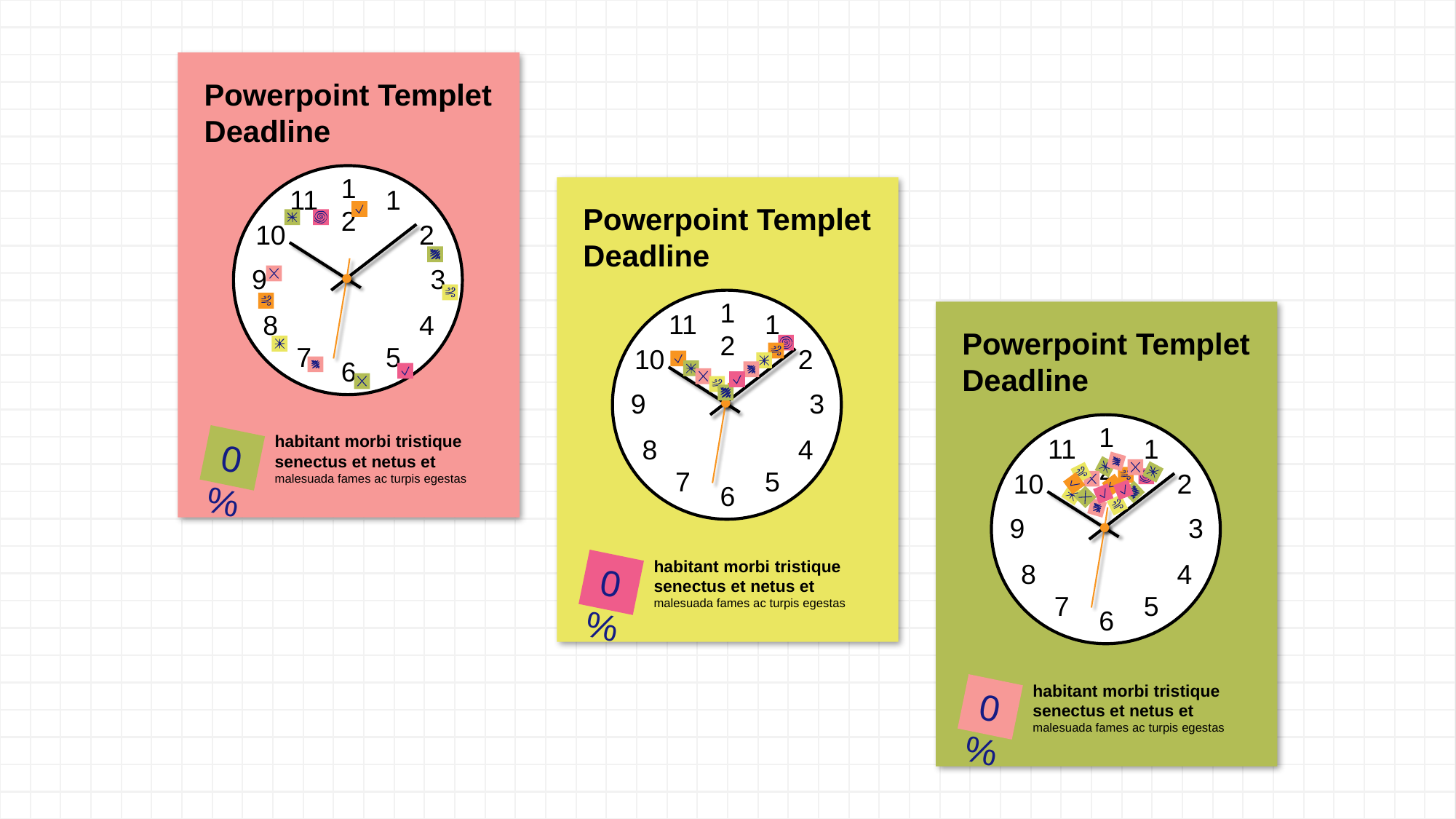

Powerpoint Templet
Deadline

12
11
1
10
2
9
3
8
4
7
5
6

Powerpoint Templet
Deadline

12
11
1
10
2
9
3
8
4
7
5
6

Powerpoint Templet
Deadline

12
11
1
10
2
9
3
8
4
7
5
6
habitant morbi tristique senectus et netus et
malesuada fames ac turpis egestas

0%

habitant morbi tristique senectus et netus et
malesuada fames ac turpis egestas

0%
habitant morbi tristique senectus et netus et
malesuada fames ac turpis egestas

0%